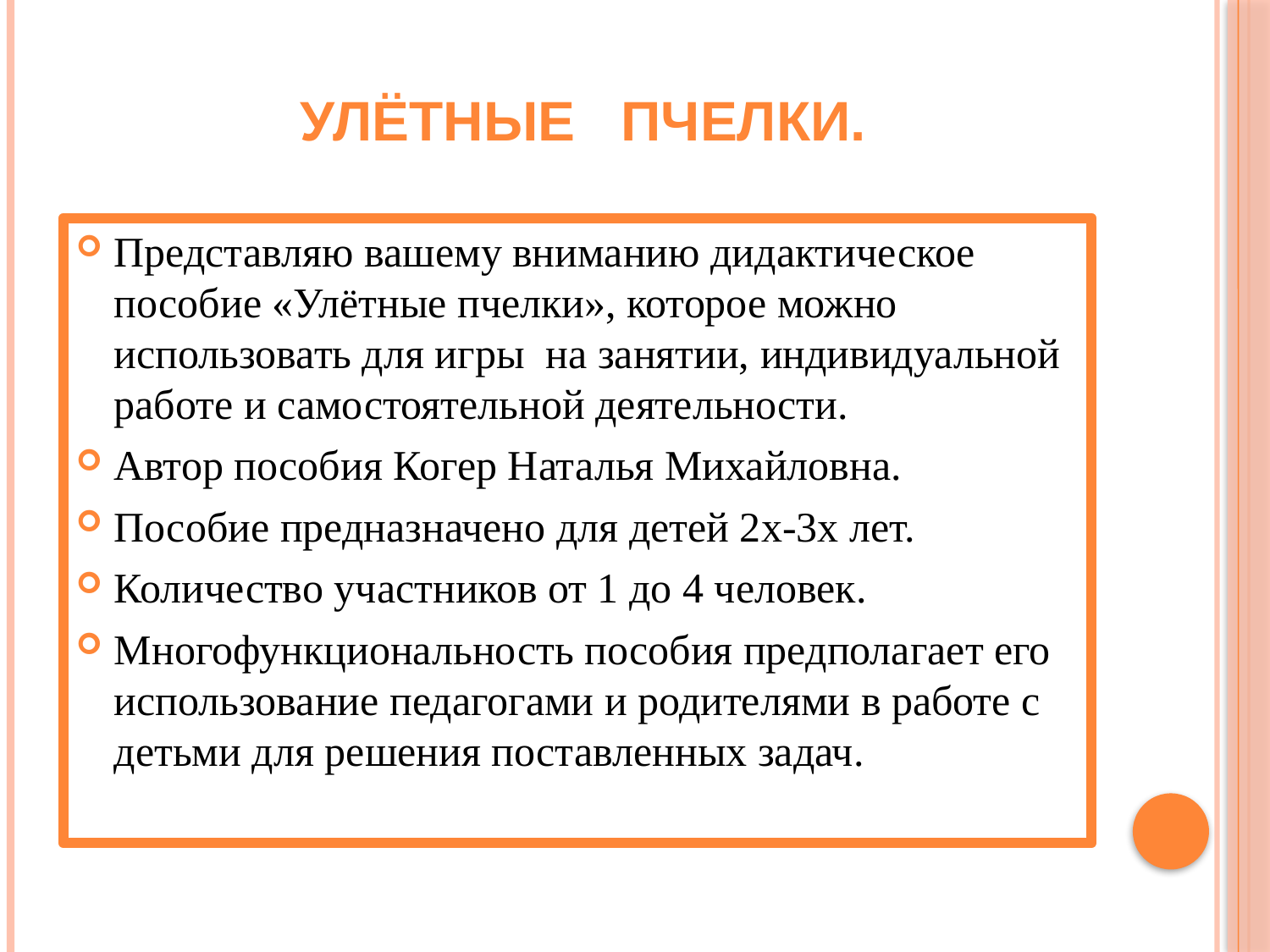

# Улётные   пчелки.
Представляю вашему вниманию дидактическое пособие «Улётные пчелки», которое можно использовать для игры  на занятии, индивидуальной работе и самостоятельной деятельности.
Автор пособия Когер Наталья Михайловна.
Пособие предназначено для детей 2х-3х лет.
Количество участников от 1 до 4 человек.
Многофункциональность пособия предполагает его использование педагогами и родителями в работе с детьми для решения поставленных задач.